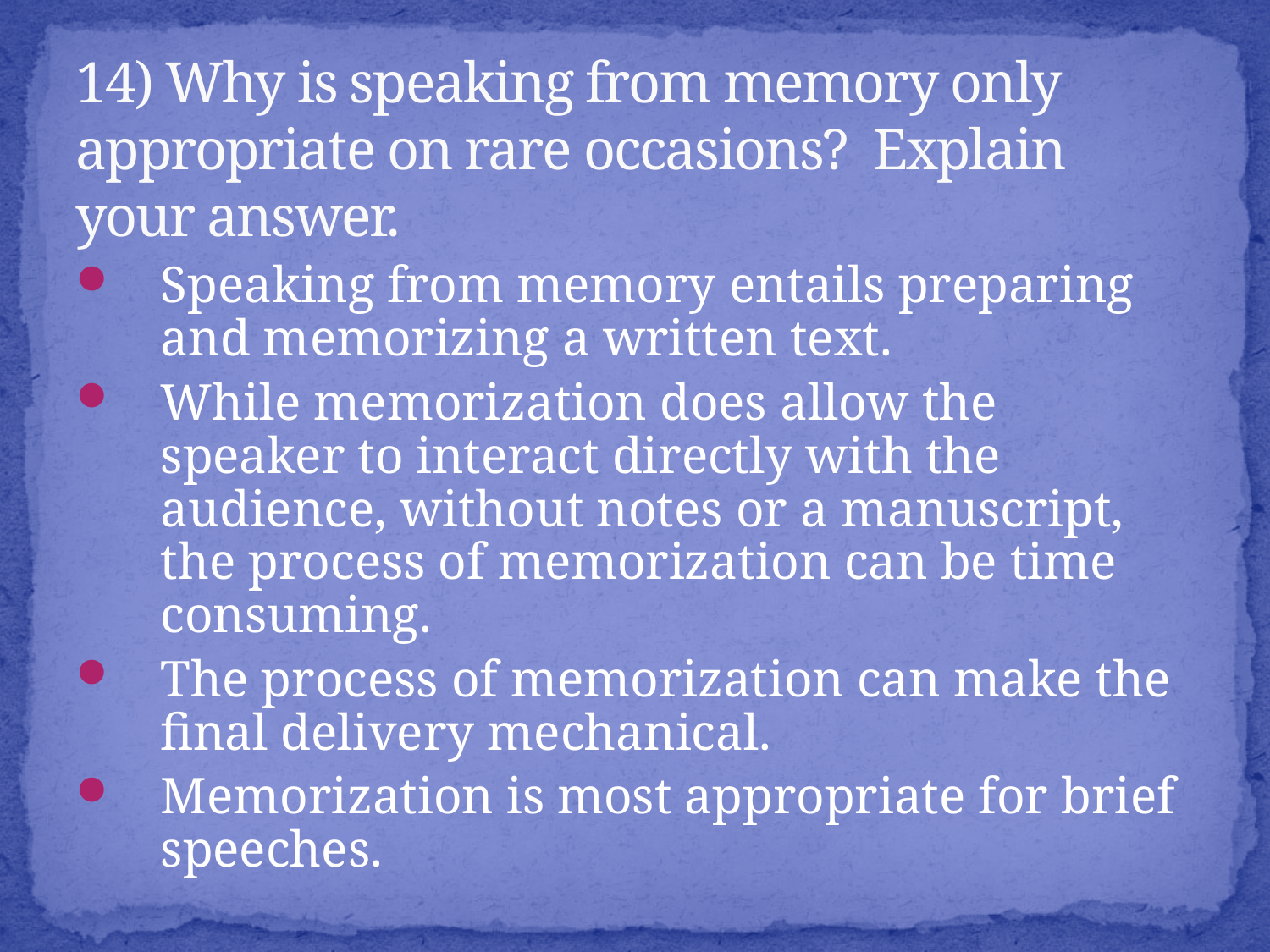

# 14) Why is speaking from memory only appropriate on rare occasions?  Explain your answer.
Speaking from memory entails preparing and memorizing a written text.
While memorization does allow the speaker to interact directly with the audience, without notes or a manuscript, the process of memorization can be time consuming.
The process of memorization can make the final delivery mechanical.
Memorization is most appropriate for brief speeches.